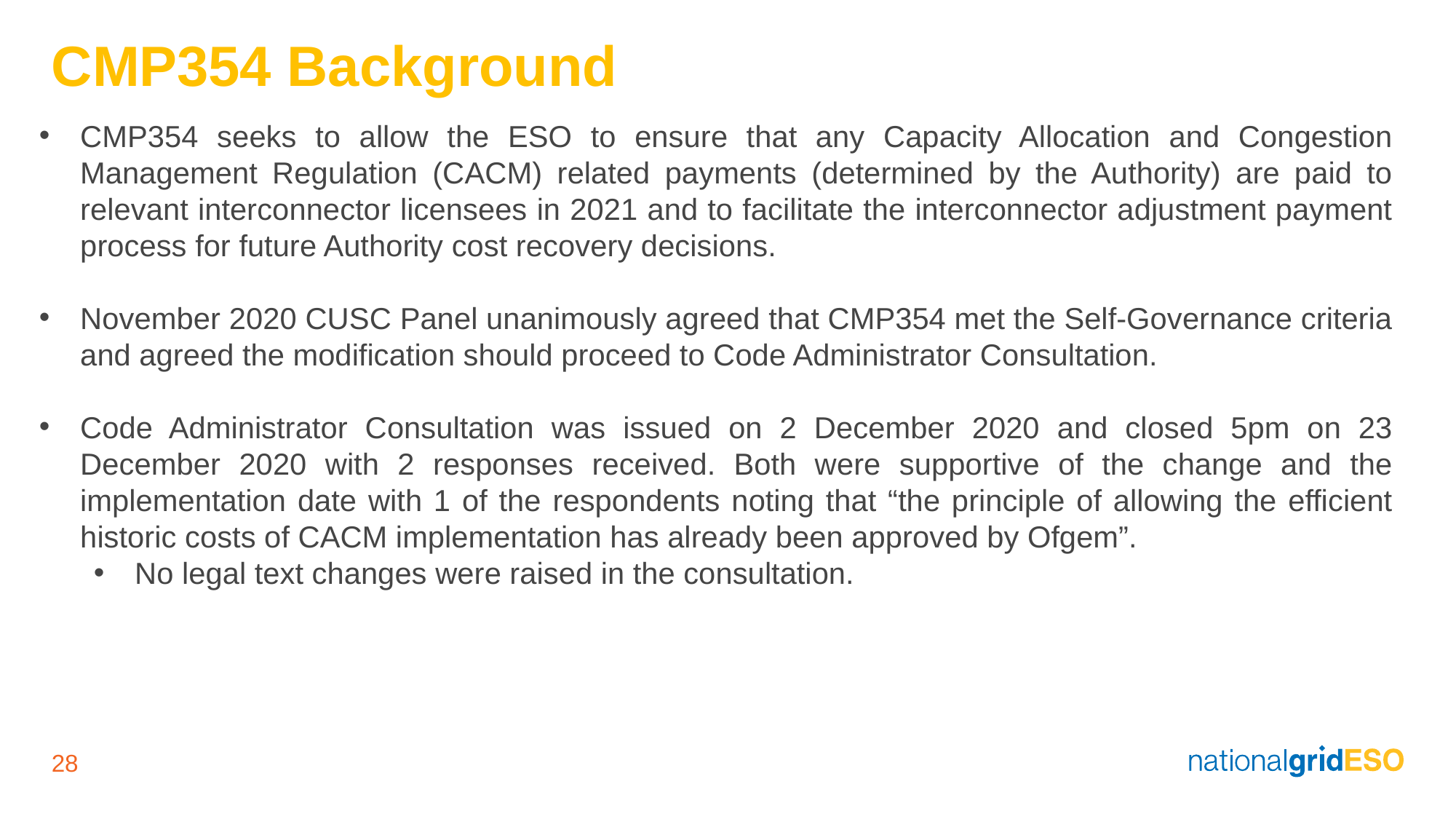

# CMP354 Background
CMP354 seeks to allow the ESO to ensure that any Capacity Allocation and Congestion Management Regulation (CACM) related payments (determined by the Authority) are paid to relevant interconnector licensees in 2021 and to facilitate the interconnector adjustment payment process for future Authority cost recovery decisions.

November 2020 CUSC Panel unanimously agreed that CMP354 met the Self-Governance criteria and agreed the modification should proceed to Code Administrator Consultation.

Code Administrator Consultation was issued on 2 December 2020 and closed 5pm on 23 December 2020 with 2 responses received. Both were supportive of the change and the implementation date with 1 of the respondents noting that “the principle of allowing the efficient historic costs of CACM implementation has already been approved by Ofgem”.
No legal text changes were raised in the consultation.